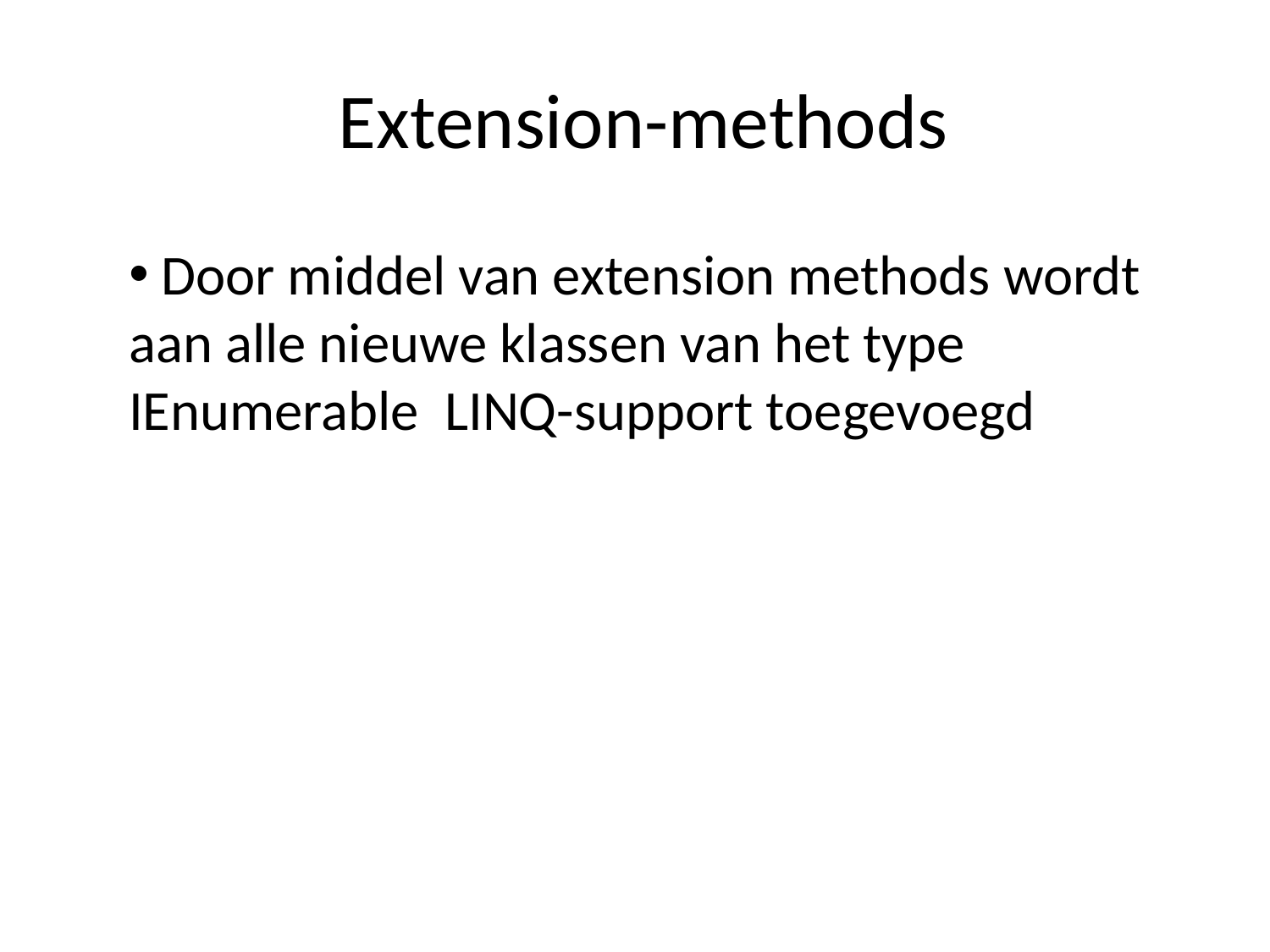

# Extension-methods
 Door middel van extension methods wordt aan alle nieuwe klassen van het type IEnumerable  LINQ-support toegevoegd